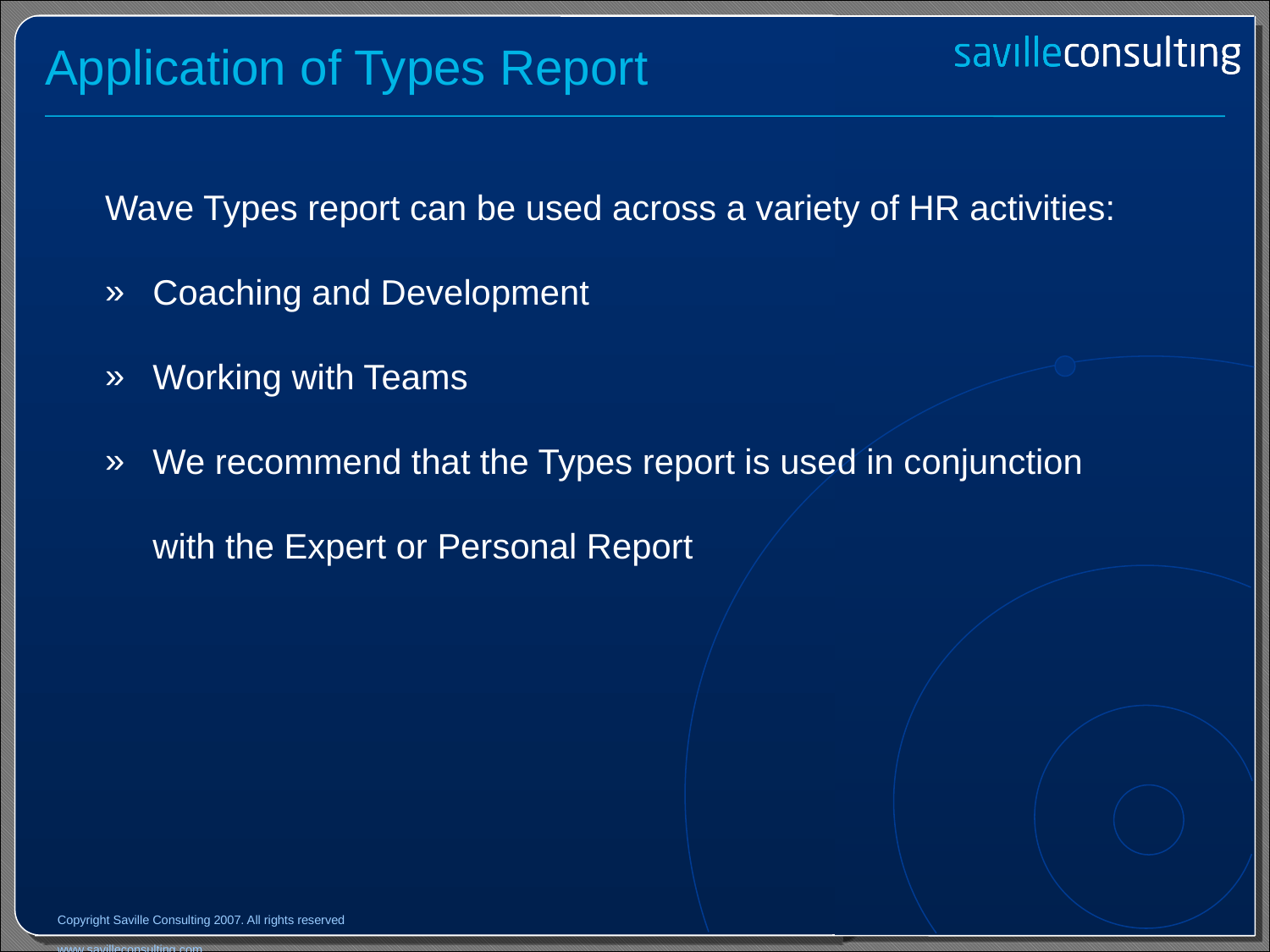

# Application of Types Report
Wave Types report can be used across a variety of HR activities:
Coaching and Development
Working with Teams
We recommend that the Types report is used in conjunction with the Expert or Personal Report